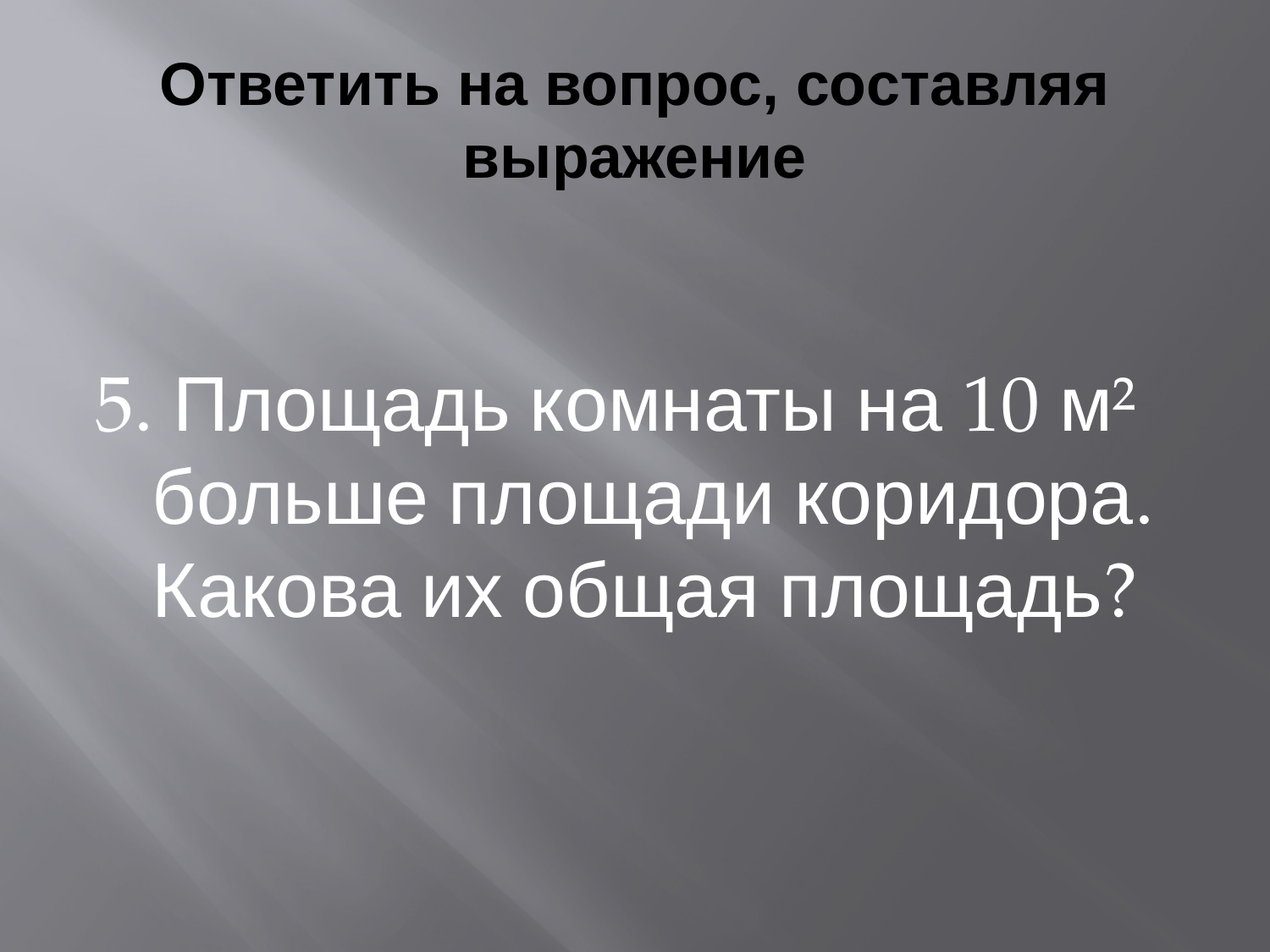

# Ответить на вопрос, составляя выражение
5. Площадь комнаты на 10 м² больше площади коридора. Какова их общая площадь?